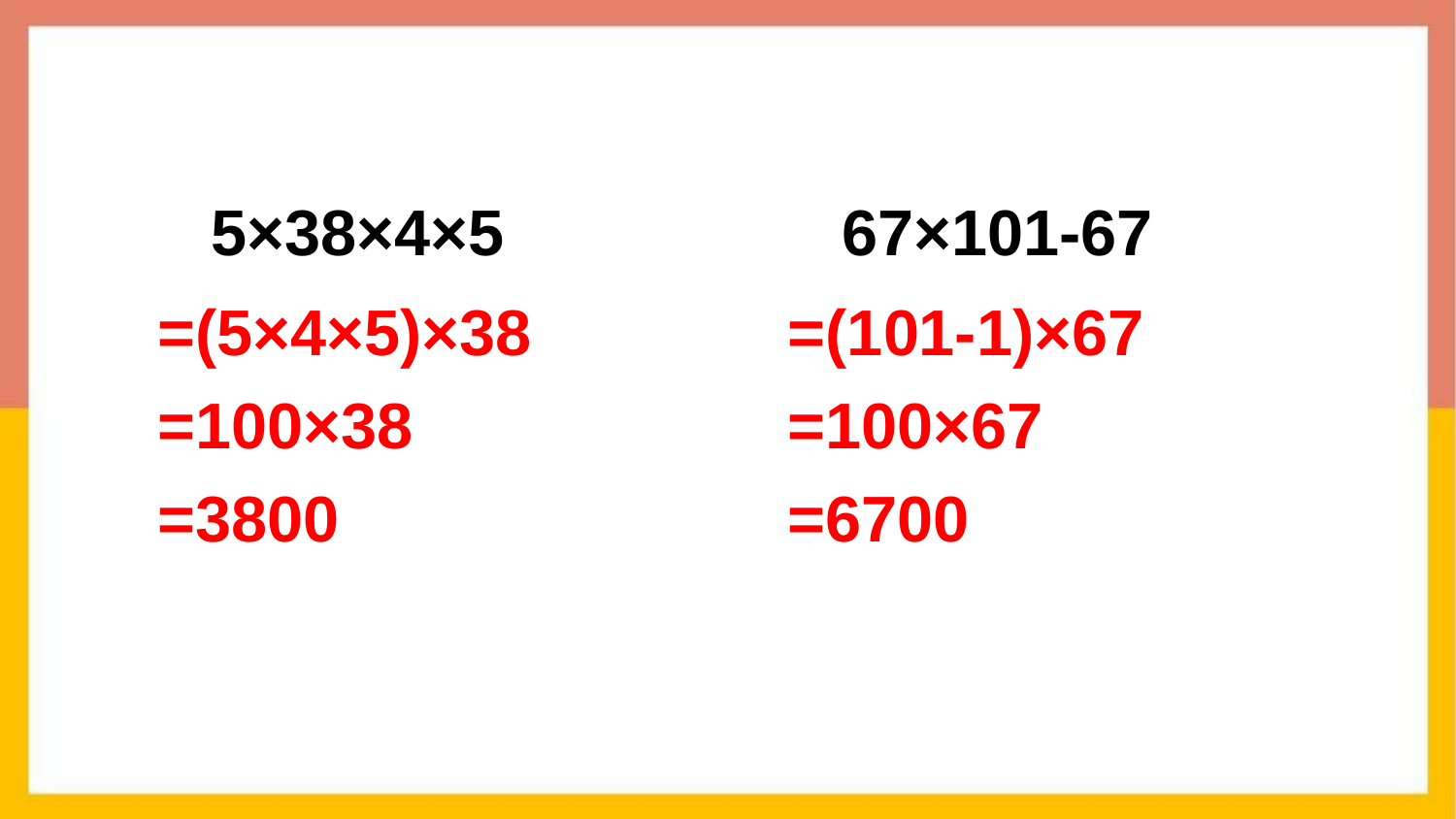

5×38×4×5
   67×101-67
=(5×4×5)×38
=100×38
=3800
=(101-1)×67
=100×67
=6700